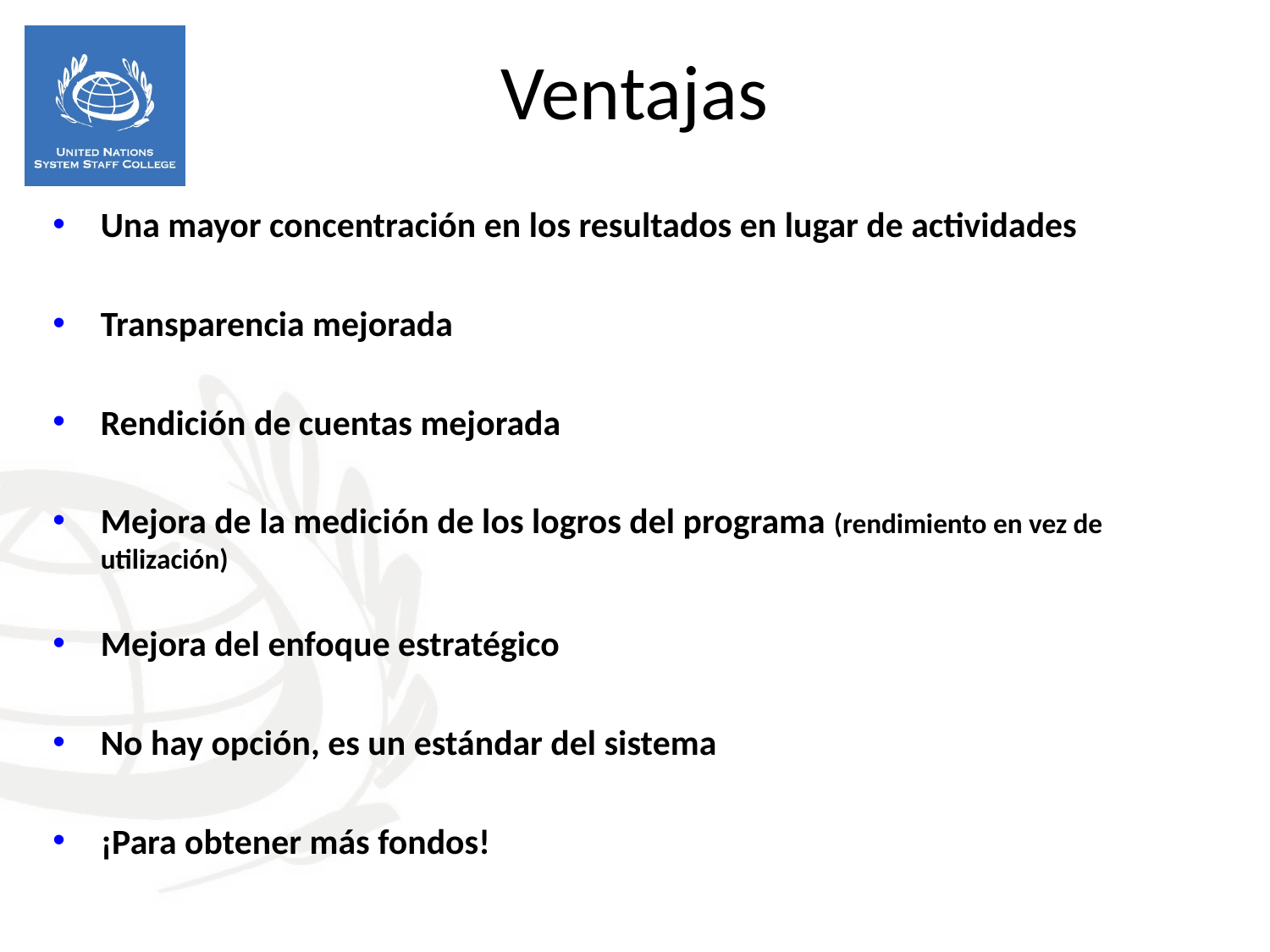

Ventajas
Una mayor concentración en los resultados en lugar de actividades

Transparencia mejorada

Rendición de cuentas mejorada

Mejora de la medición de los logros del programa (rendimiento en vez de utilización)

Mejora del enfoque estratégico

No hay opción, es un estándar del sistema

¡Para obtener más fondos!